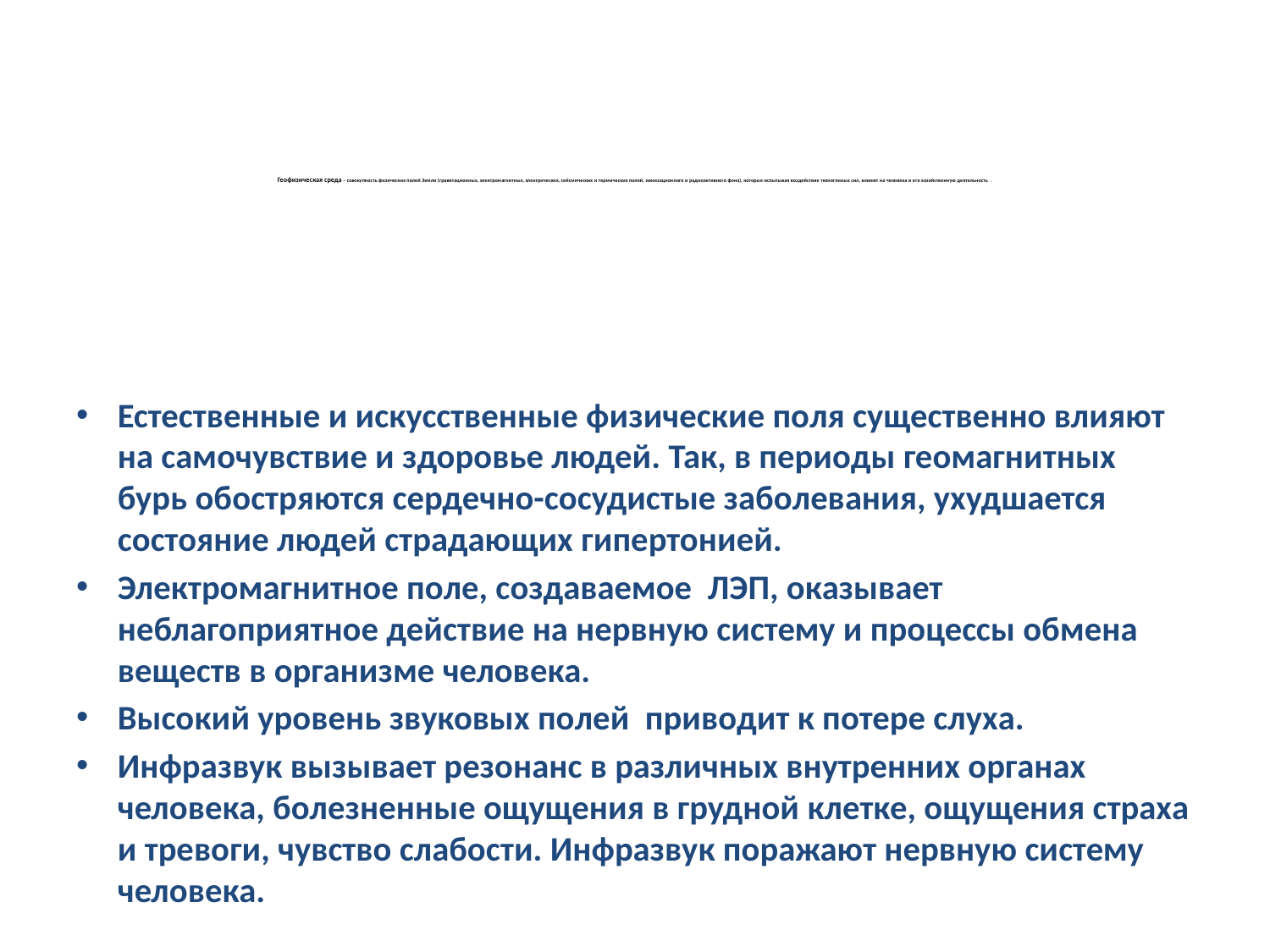

# Геофизическая среда – совокупность физических полей Земли (гравитационных, электромагнитных, электрических, сейсмических и термических полей, ионизационного и радиоактивного фона), которые испытывая воздействие техногенных сил, влияют на человека и его хозяйственную деятельность.
Естественные и искусственные физические поля существенно влияют на самочувствие и здоровье людей. Так, в периоды геомагнитных бурь обостряются сердечно-сосудистые заболевания, ухудшается состояние людей страдающих гипертонией.
Электромагнитное поле, создаваемое  ЛЭП, оказывает неблагоприятное действие на нервную систему и процессы обмена веществ в организме человека.
Высокий уровень звуковых полей  приводит к потере слуха.
Инфразвук вызывает резонанс в различных внутренних органах человека, болезненные ощущения в грудной клетке, ощущения страха и тревоги, чувство слабости. Инфразвук поражают нервную систему человека.